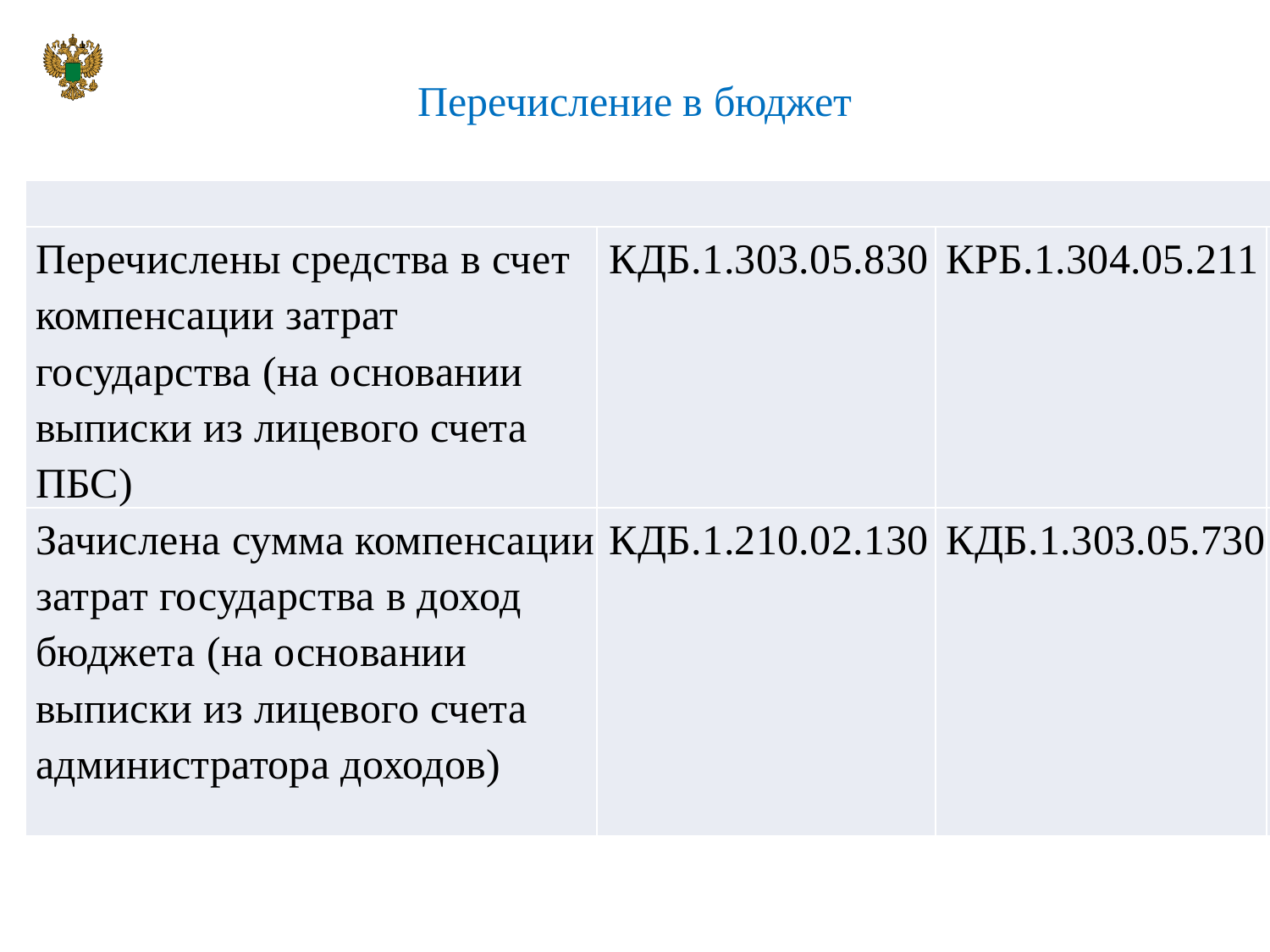

# Перечисление в бюджет
|  |  |  |  |
| --- | --- | --- | --- |
| Перечислены средства в счет компенсации затрат государства (на основании выписки из лицевого счета ПБС) | КДБ.1.303.05.830 | КРБ.1.304.05.211 |  |
| Зачислена сумма компенсации затрат государства в доход бюджета (на основании выписки из лицевого счета администратора доходов) | КДБ.1.210.02.130 | КДБ.1.303.05.730 |  |
22